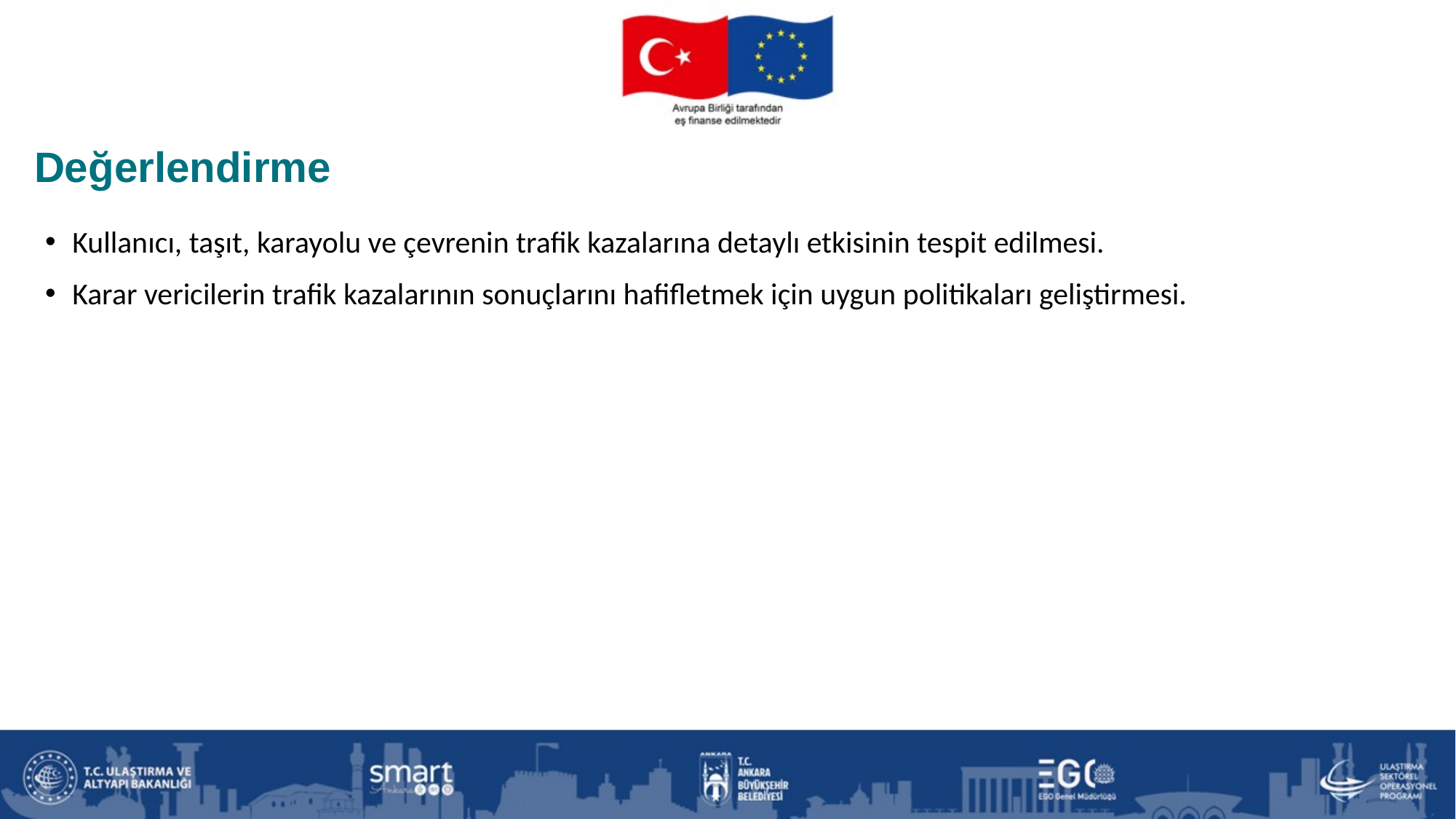

Değerlendirme

Kullanıcı, taşıt, karayolu ve çevrenin trafik kazalarına detaylı etkisinin tespit edilmesi.
Karar vericilerin trafik kazalarının sonuçlarını hafifletmek için uygun politikaları geliştirmesi.